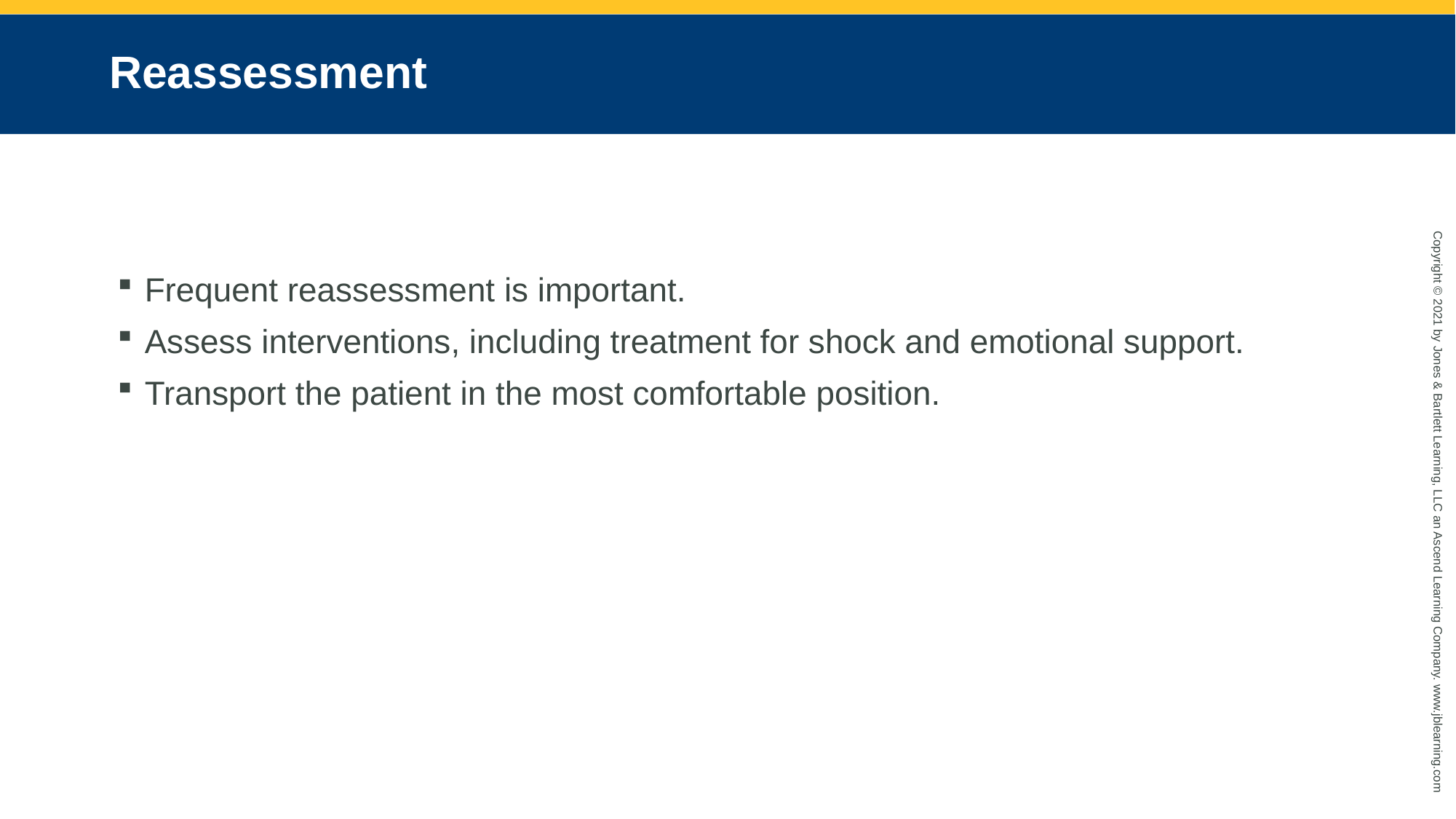

# Reassessment
Frequent reassessment is important.
Assess interventions, including treatment for shock and emotional support.
Transport the patient in the most comfortable position.